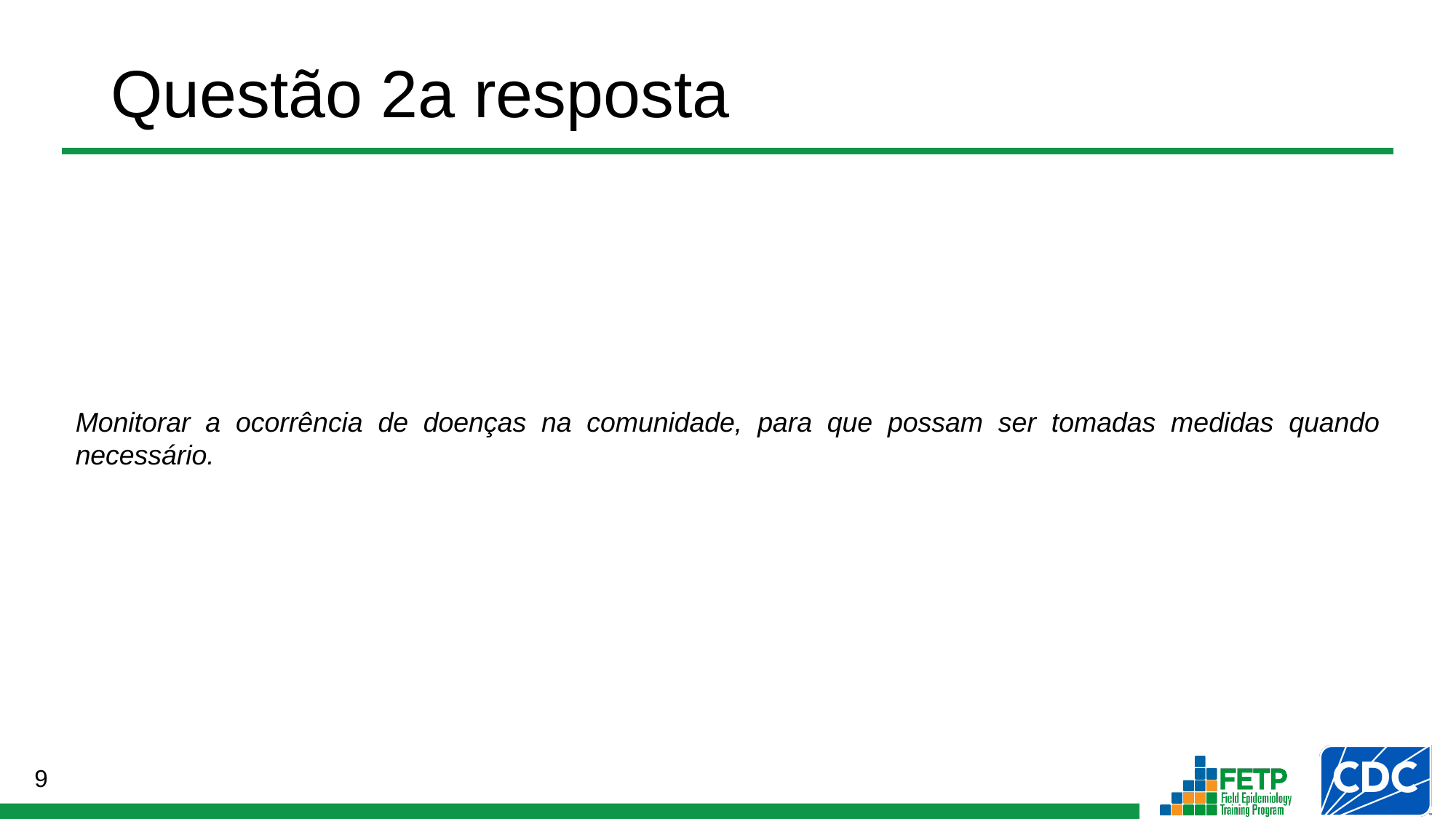

# Questão 2a resposta
Monitorar a ocorrência de doenças na comunidade, para que possam ser tomadas medidas quando necessário.